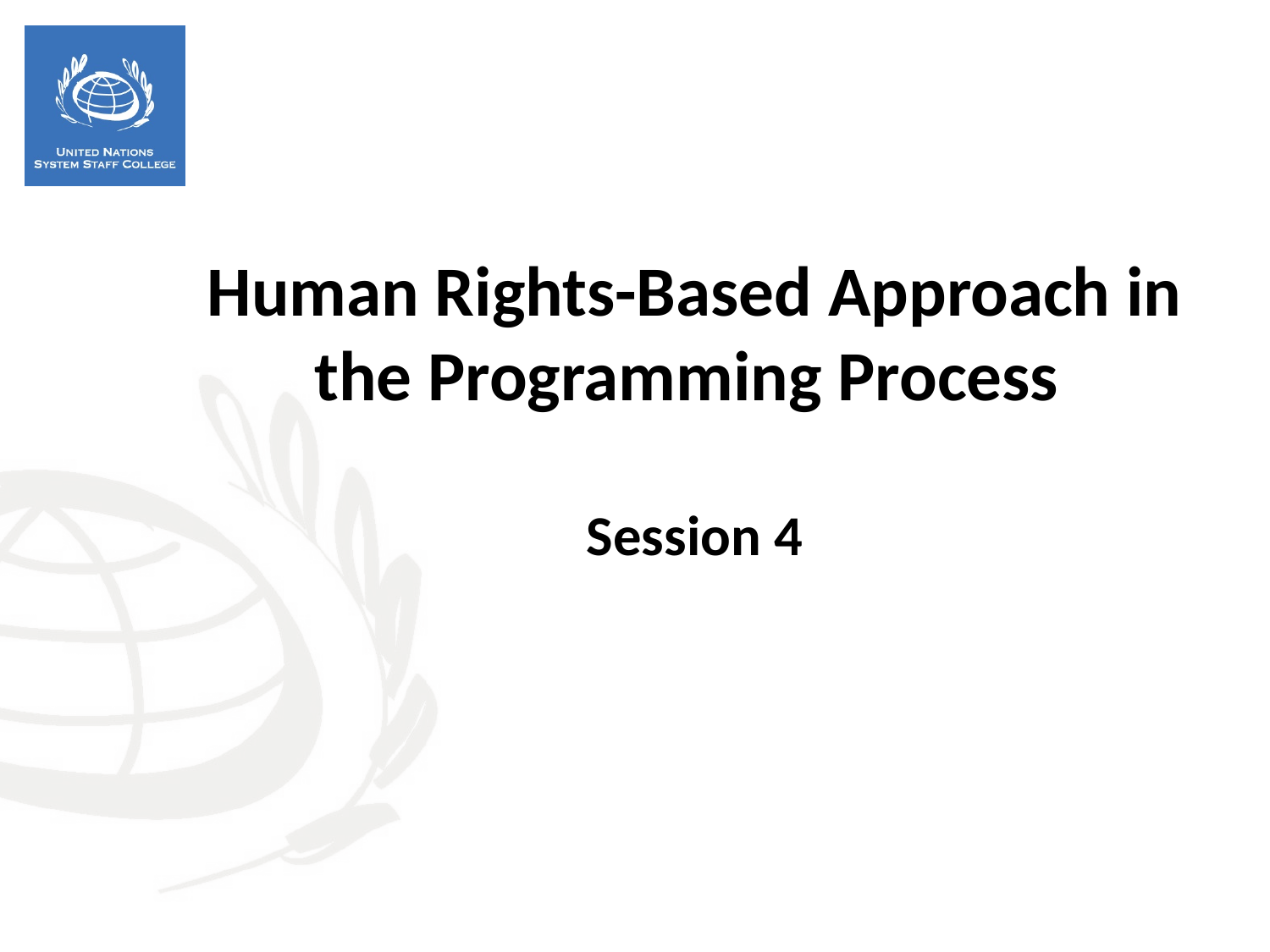

Human Rights-Based Approach in the Programming Process
Session 4